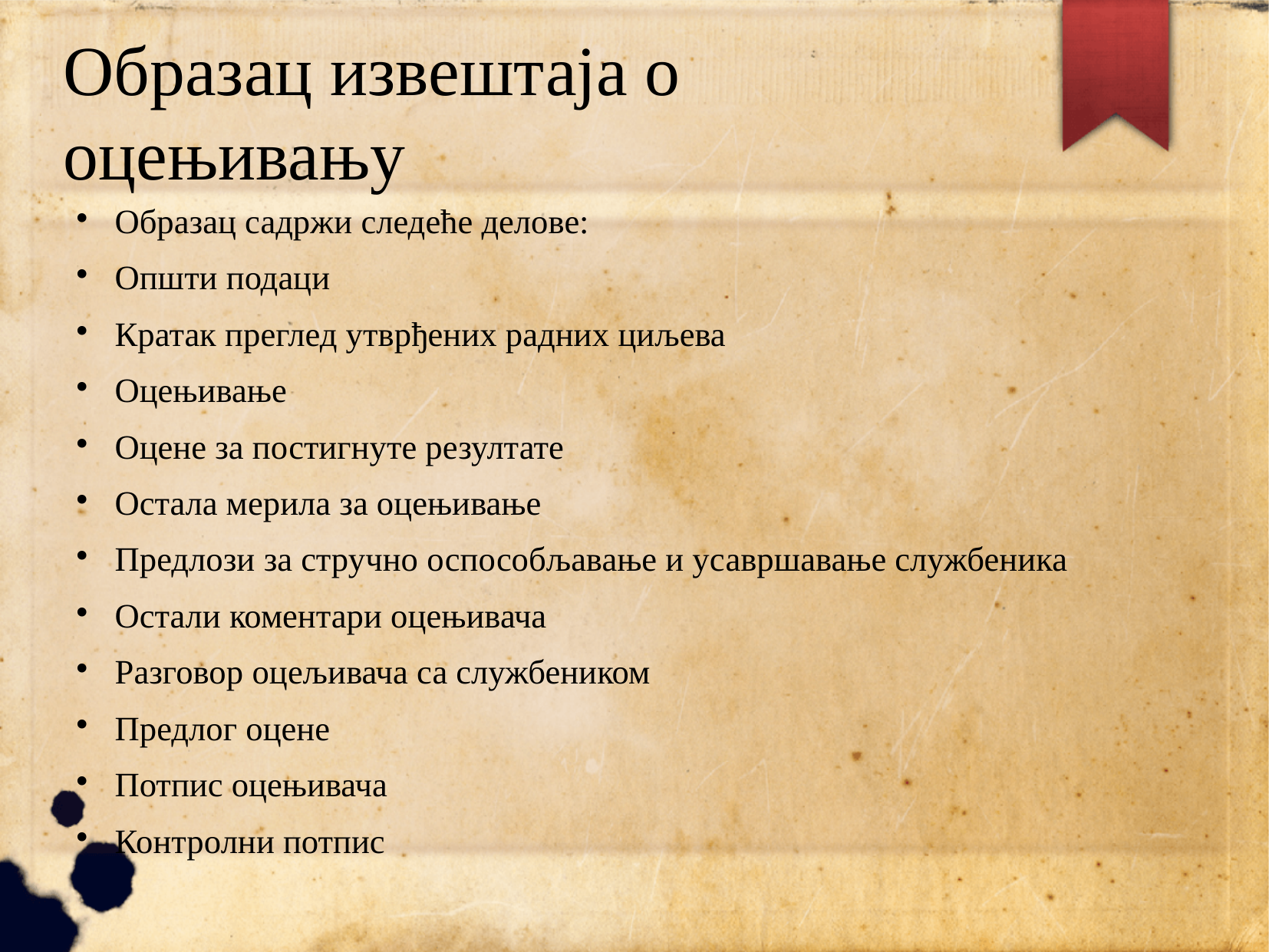

# Образац извештаја о оцењивању
Образац садржи следеће делове:
Општи подаци
Кратак преглед утврђених радних циљева
Оцењивање
Оцене за постигнуте резултате
Остала мерила за оцењивање
Предлози за стручно оспособљавање и усавршавање службеника
Остали коментари оцењивача
Разговор оцељивача са службеником
Предлог оцене
Потпис оцењивача
Контролни потпис